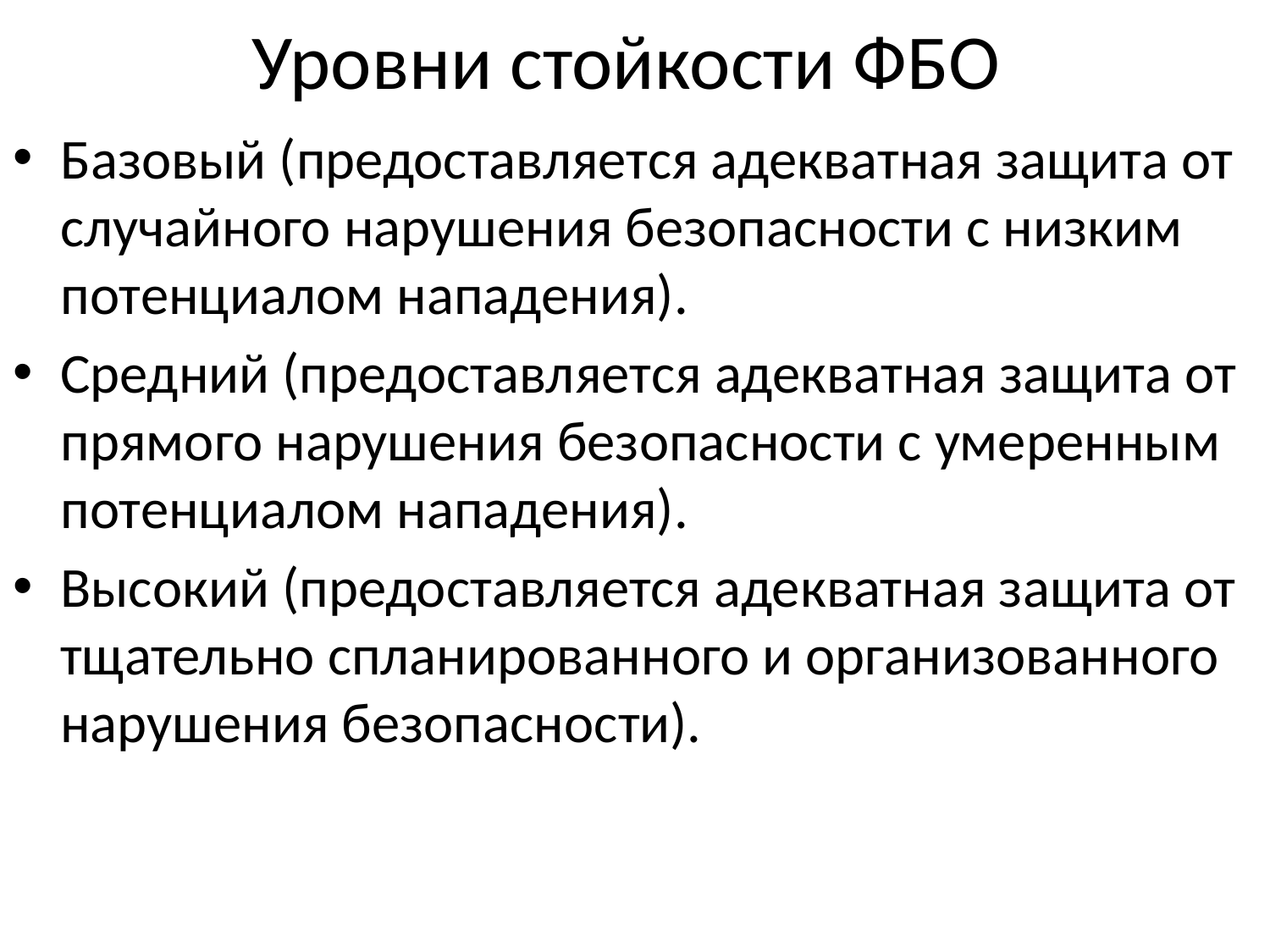

# Уровни стойкости ФБО
Базовый (предоставляется адекватная защита от случайного нарушения безопасности с низким потенциалом нападения).
Средний (предоставляется адекватная защита от прямого нарушения безопасности с умеренным потенциалом нападения).
Высокий (предоставляется адекватная защита от тщательно спланированного и организованного нарушения безопасности).